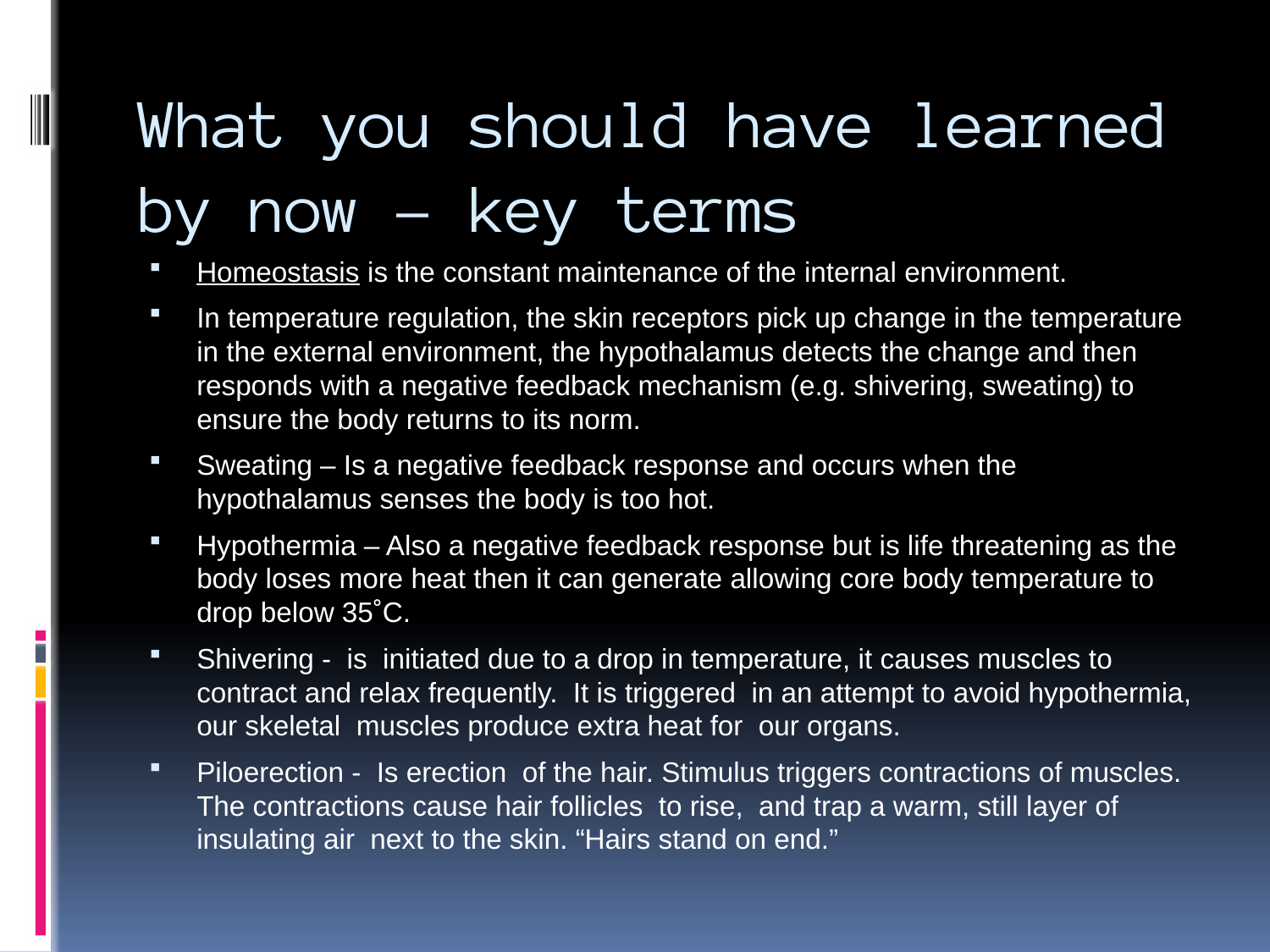

# What you should have learned by now – key terms
Homeostasis is the constant maintenance of the internal environment.
In temperature regulation, the skin receptors pick up change in the temperature in the external environment, the hypothalamus detects the change and then responds with a negative feedback mechanism (e.g. shivering, sweating) to ensure the body returns to its norm.
Sweating – Is a negative feedback response and occurs when the hypothalamus senses the body is too hot.
Hypothermia – Also a negative feedback response but is life threatening as the body loses more heat then it can generate allowing core body temperature to drop below 35˚C.
Shivering -  is  initiated due to a drop in temperature, it causes muscles to contract and relax frequently.  It is triggered  in an attempt to avoid hypothermia, our skeletal  muscles produce extra heat for  our organs.
Piloerection -  Is erection  of the hair. Stimulus triggers contractions of muscles. The contractions cause hair follicles  to rise,  and trap a warm, still layer of insulating air  next to the skin. “Hairs stand on end.”